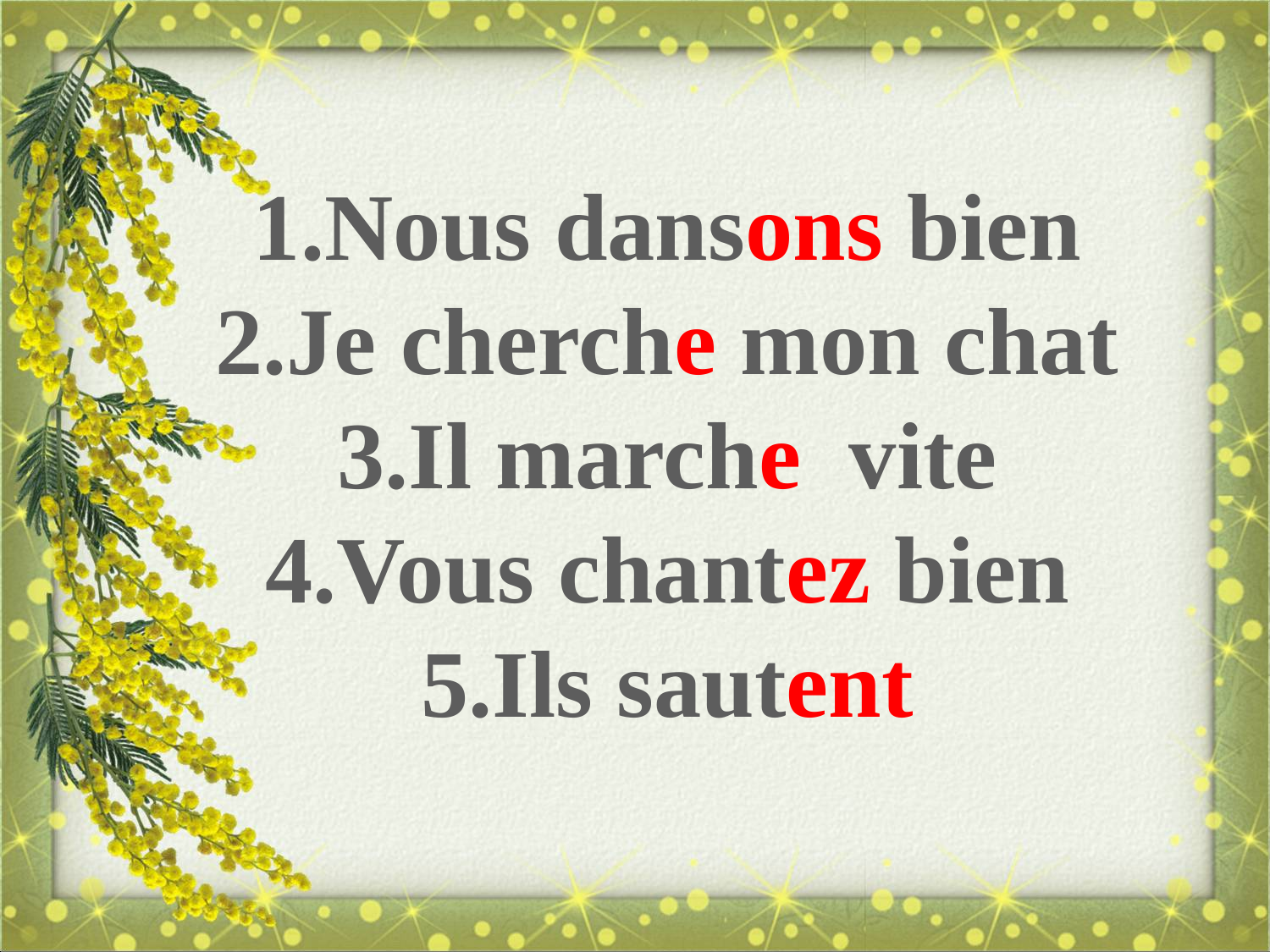

1.Nous dansons bien
2.Je cherche mon chat
3.Il marche  vite
4.Vous chantez bien
5.Ils sautent